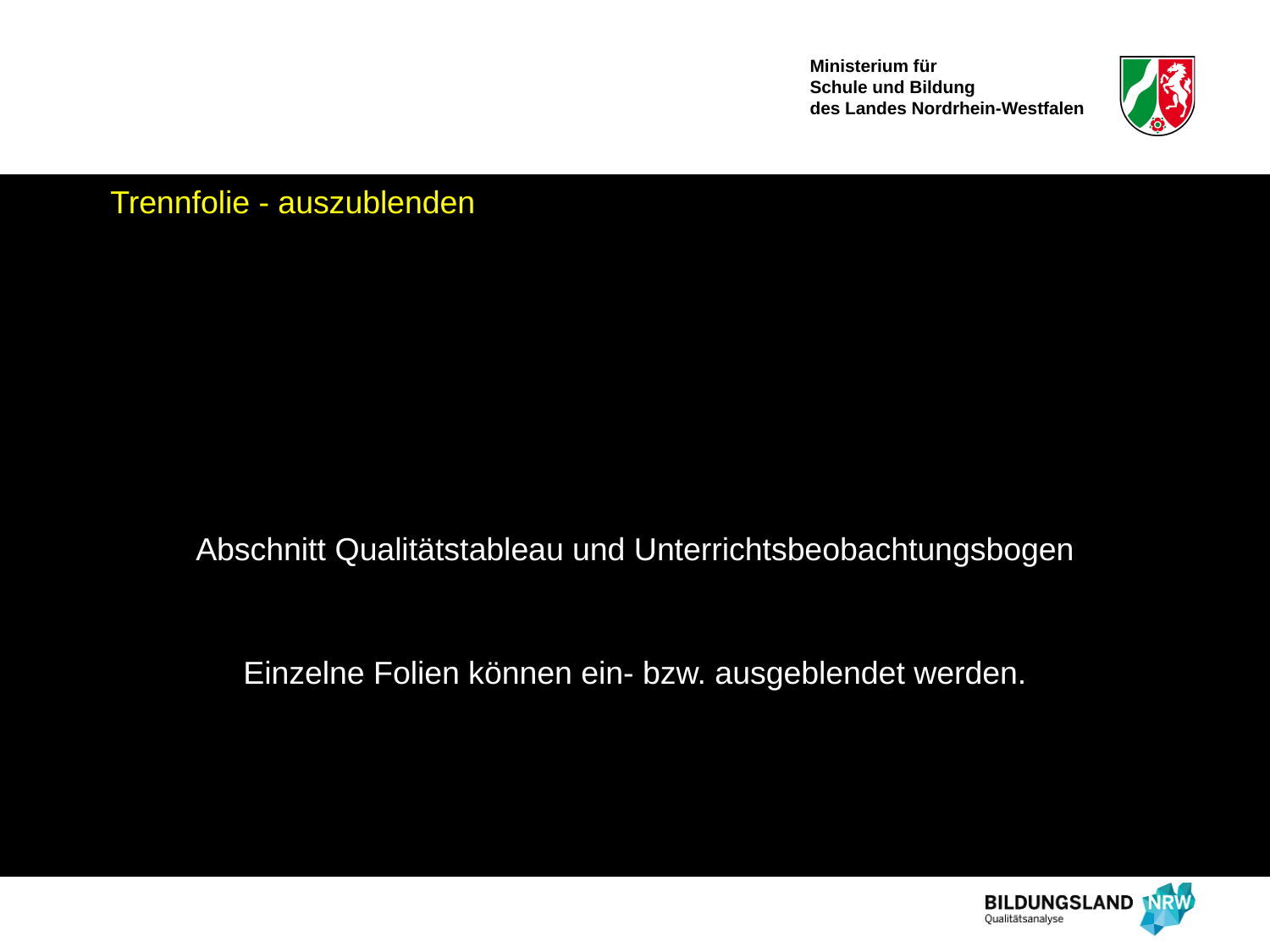

# Trennfolie
Abschnitt Qualitätstableau und Unterrichtsbeobachtungsbogen
Einzelne Folien können ein- bzw. ausgeblendet werden.